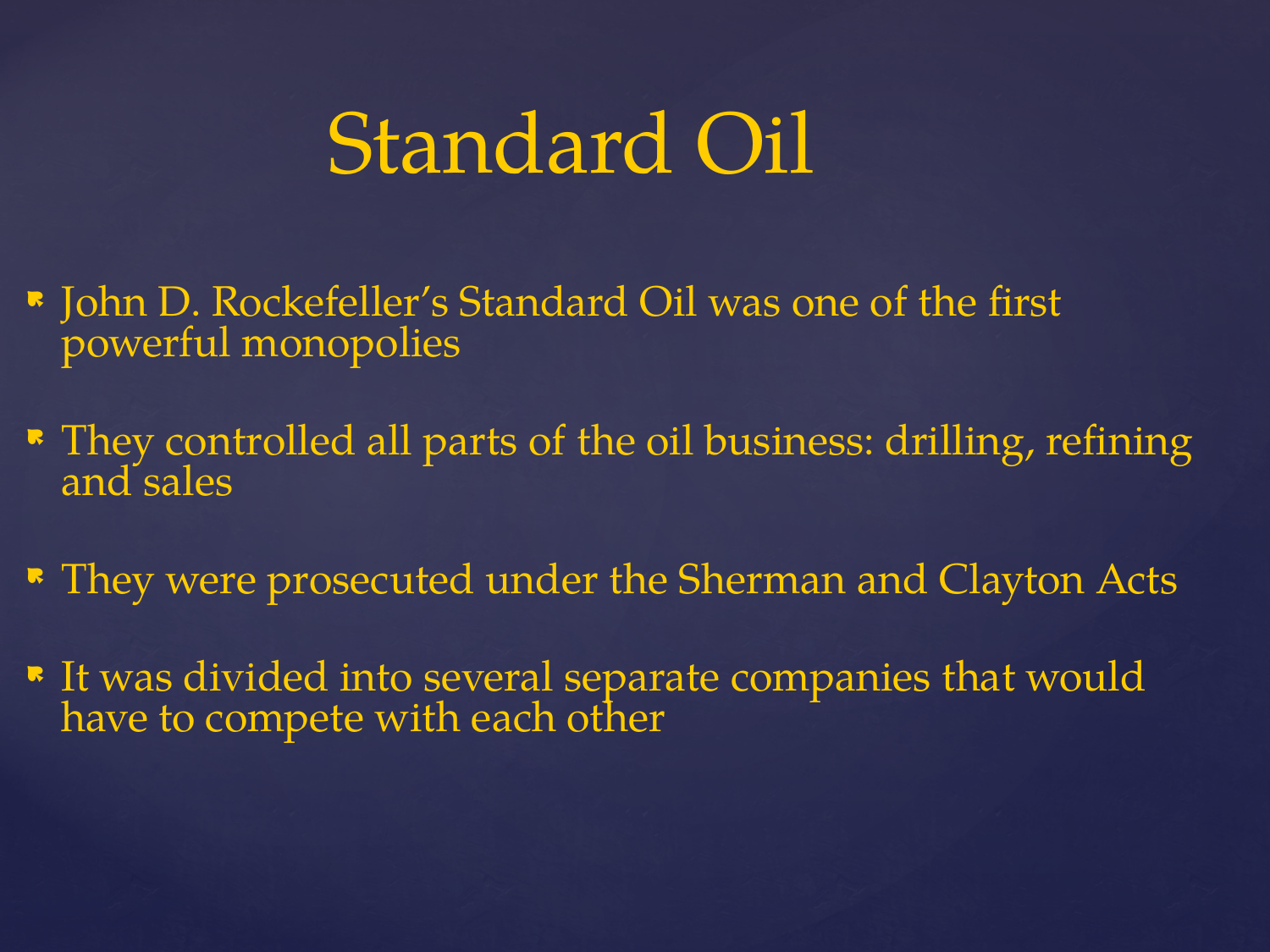

Standard Oil
John D. Rockefeller’s Standard Oil was one of the first powerful monopolies

They controlled all parts of the oil business: drilling, refining and sales

They were prosecuted under the Sherman and Clayton Acts

It was divided into several separate companies that would have to compete with each other